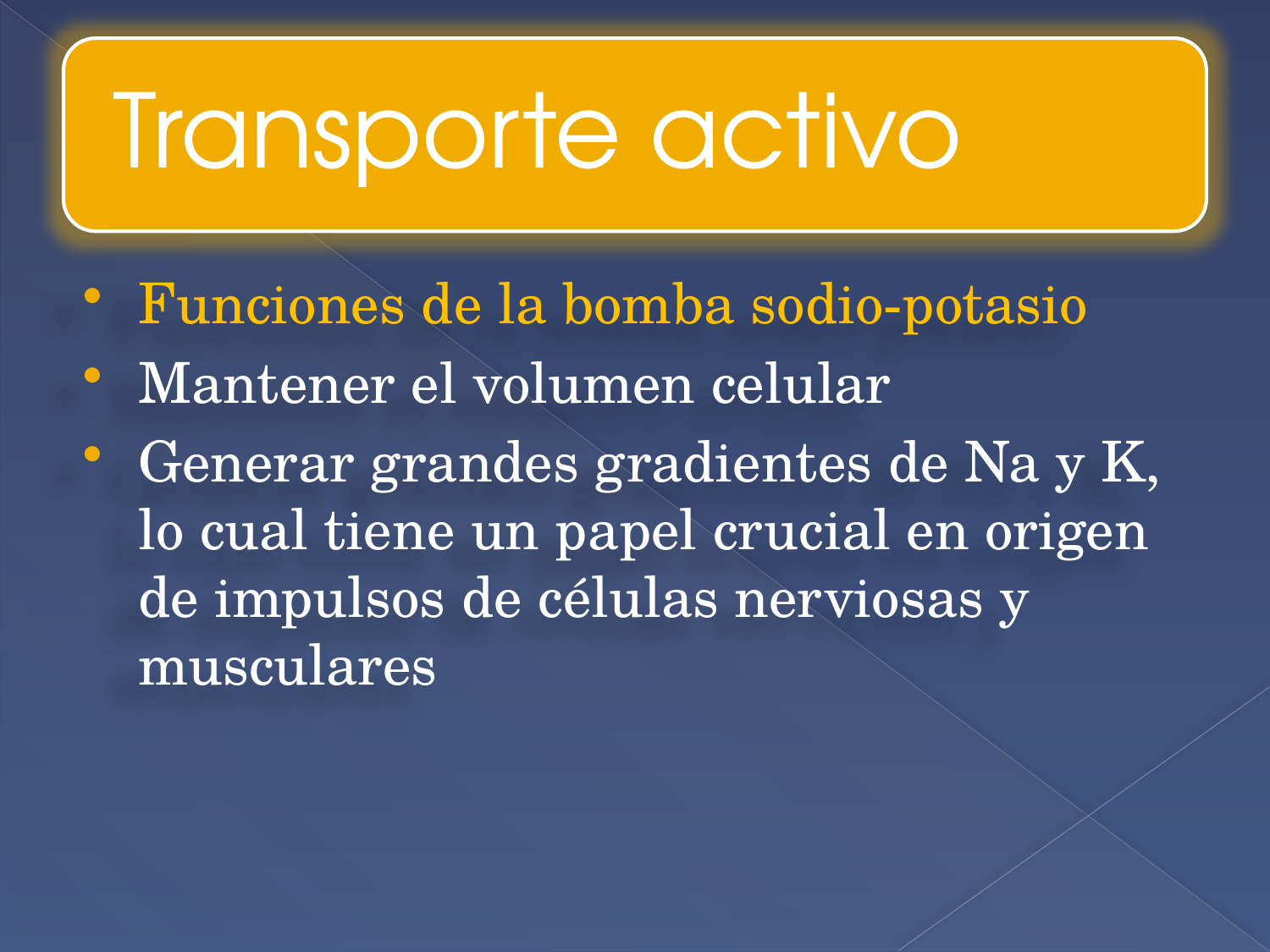

Transporte activo
Funciones de la bomba sodio-potasio
Mantener el volumen celular
Generar grandes gradientes de Na y K, lo cual tiene un papel crucial en origen de impulsos de células nerviosas y musculares